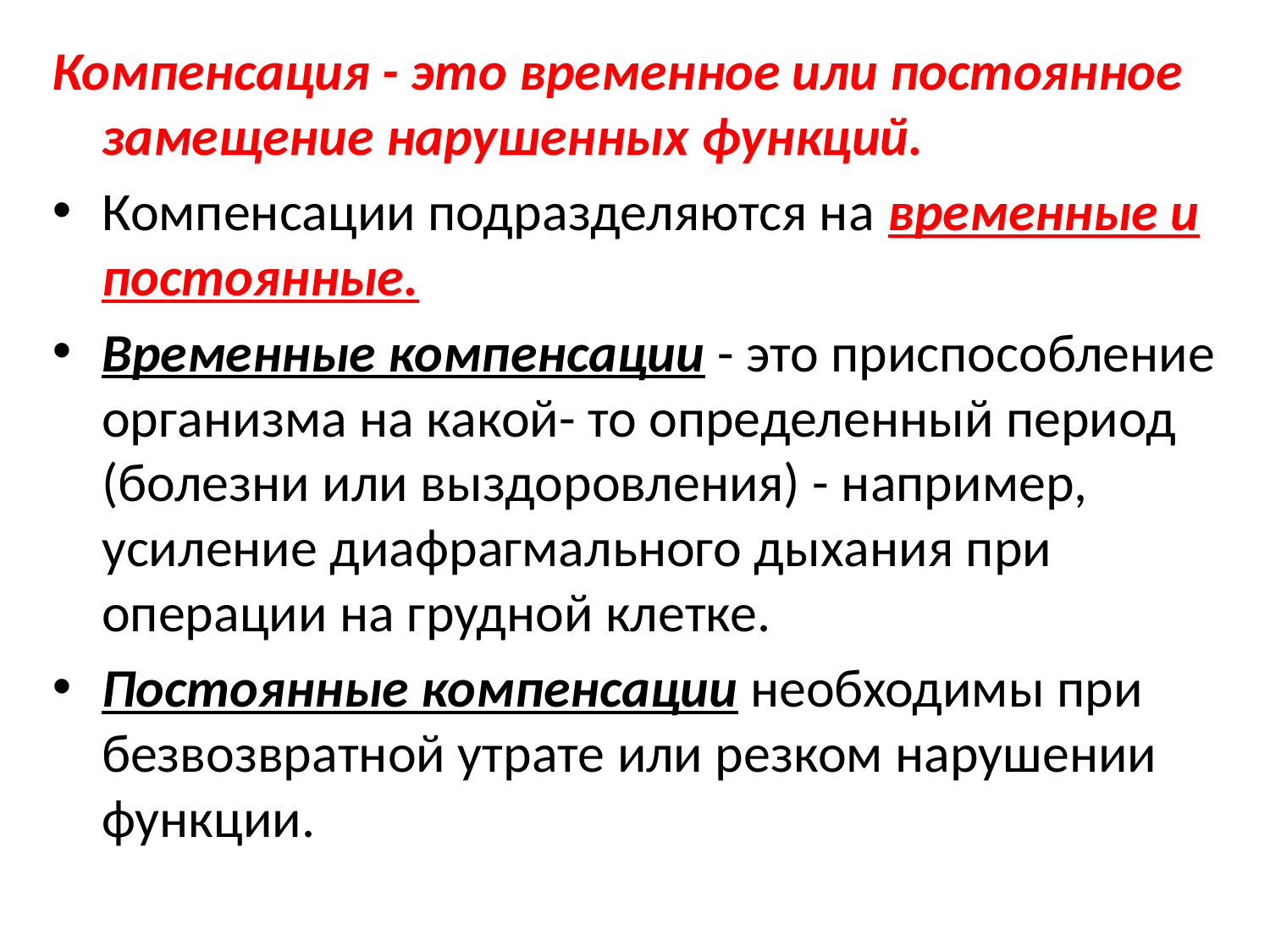

Компенсация - это временное или постоянное замещение нарушенных функций.
Компенсации подразделяются на временные и постоянные.
Временные компенсации - это приспособление организма на какой- то определенный период (болезни или выздоровления) - например, усиление диафрагмального дыхания при операции на грудной клетке.
Постоянные компенсации необходимы при безвозвратной утрате или резком нарушении функции.